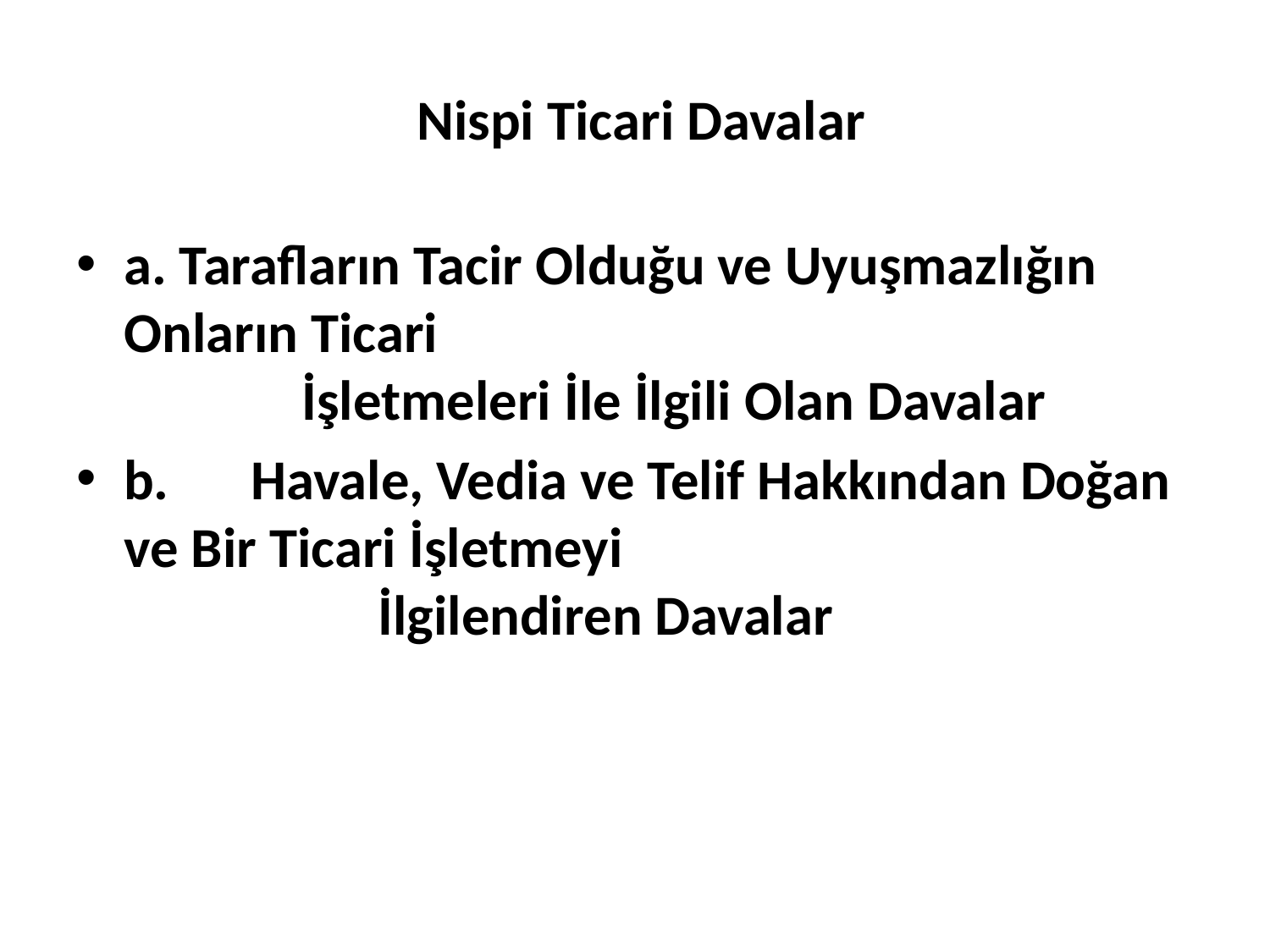

# Nispi Ticari Davalar
a. Tarafların Tacir Olduğu ve Uyuşmazlığın Onların Ticari
              İşletmeleri İle İlgili Olan Davalar
b.	Havale, Vedia ve Telif Hakkından Doğan ve Bir Ticari İşletmeyi
              	İlgilendiren Davalar